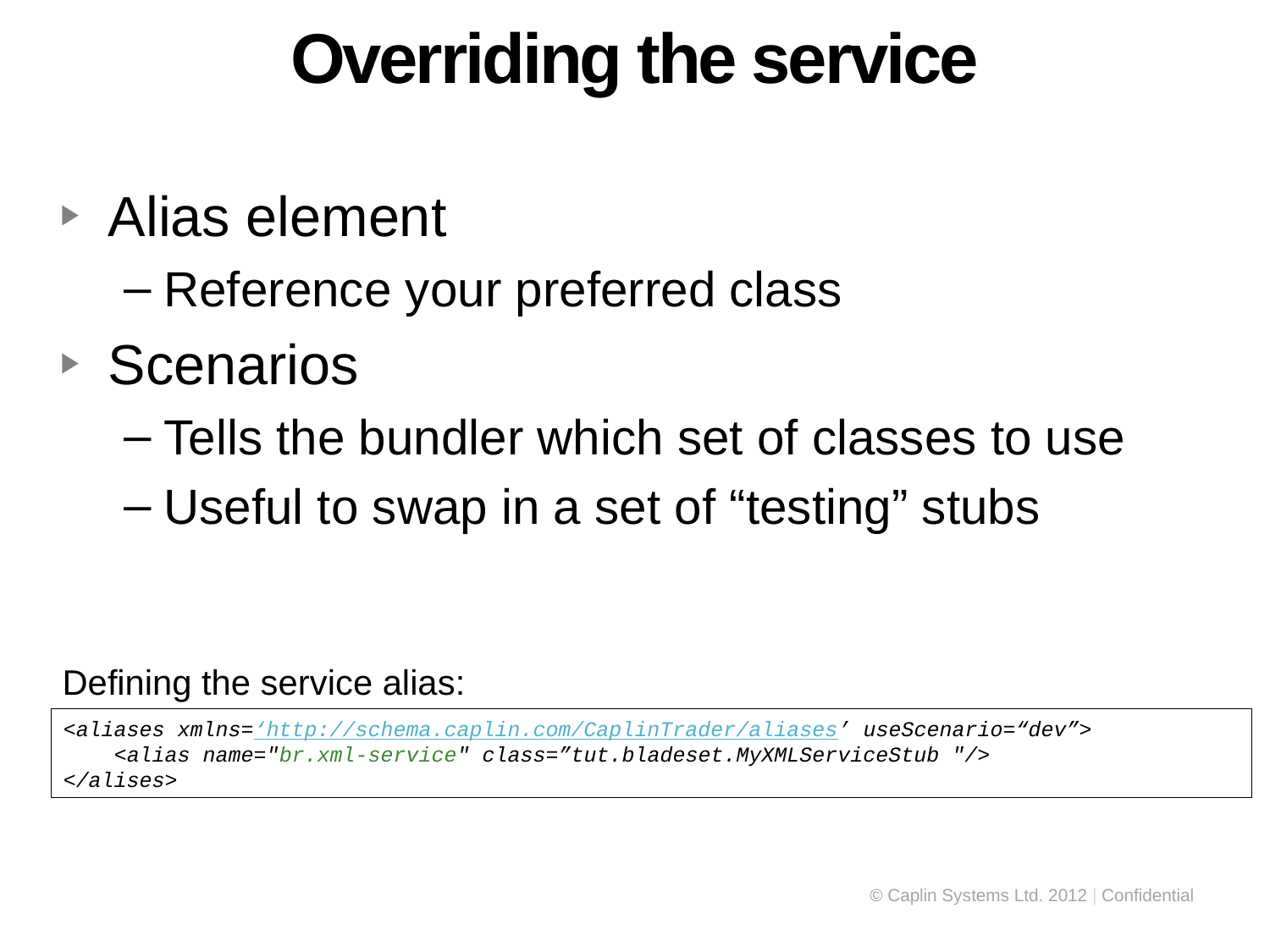

Overriding the service
Alias element
Reference your preferred class
Scenarios
Tells the bundler which set of classes to use
Useful to swap in a set of “testing” stubs

Defining the service alias:
<aliases xmlns=‘http://schema.caplin.com/CaplinTrader/aliases’ useScenario=“dev”>
    <alias name="br.xml-service" class=”tut.bladeset.MyXMLServiceStub "/>
</alises>